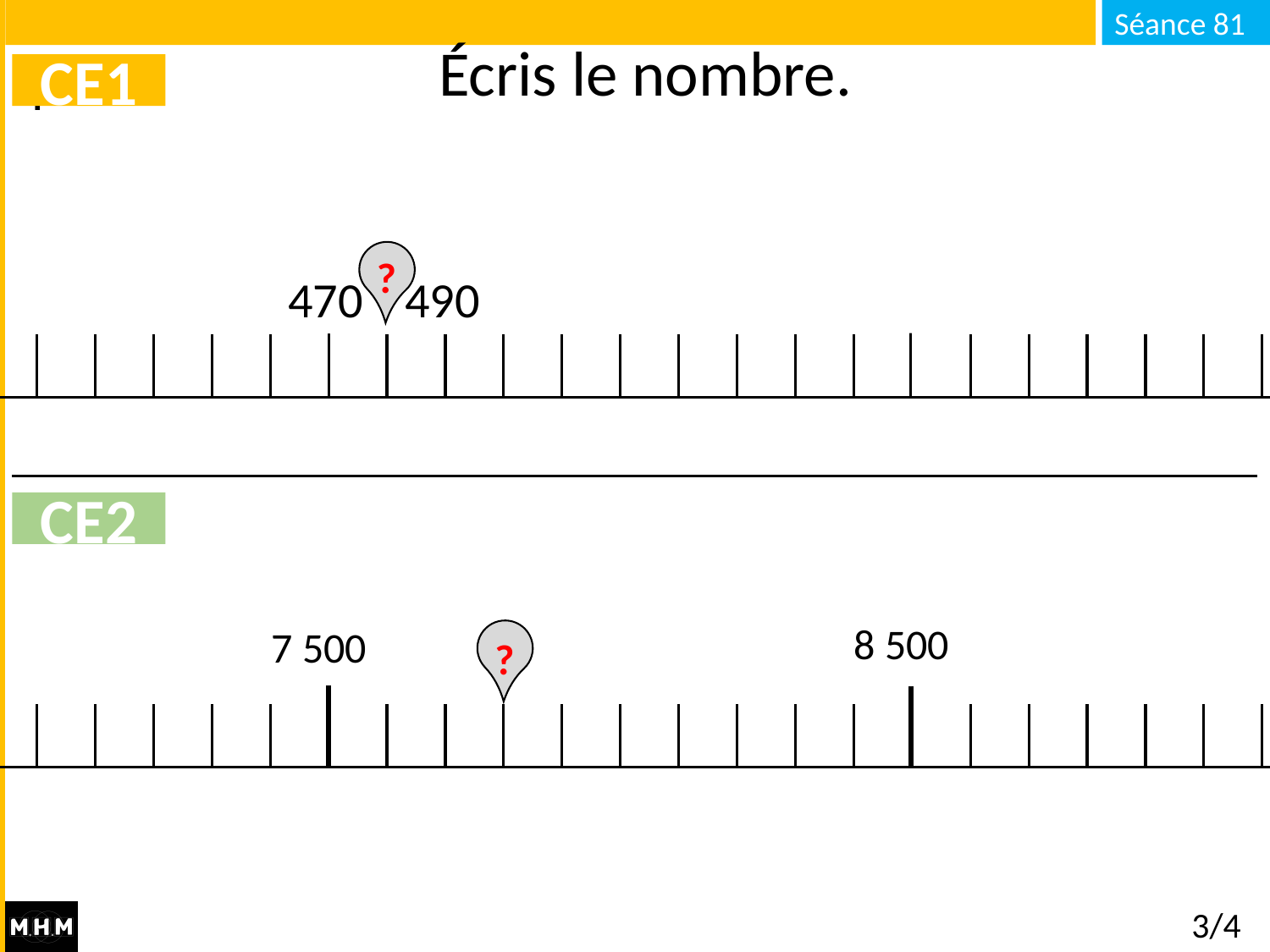

# Écris le nombre.
CE1

?
470
470
490
CE2
8 500
7 500

?
3/4